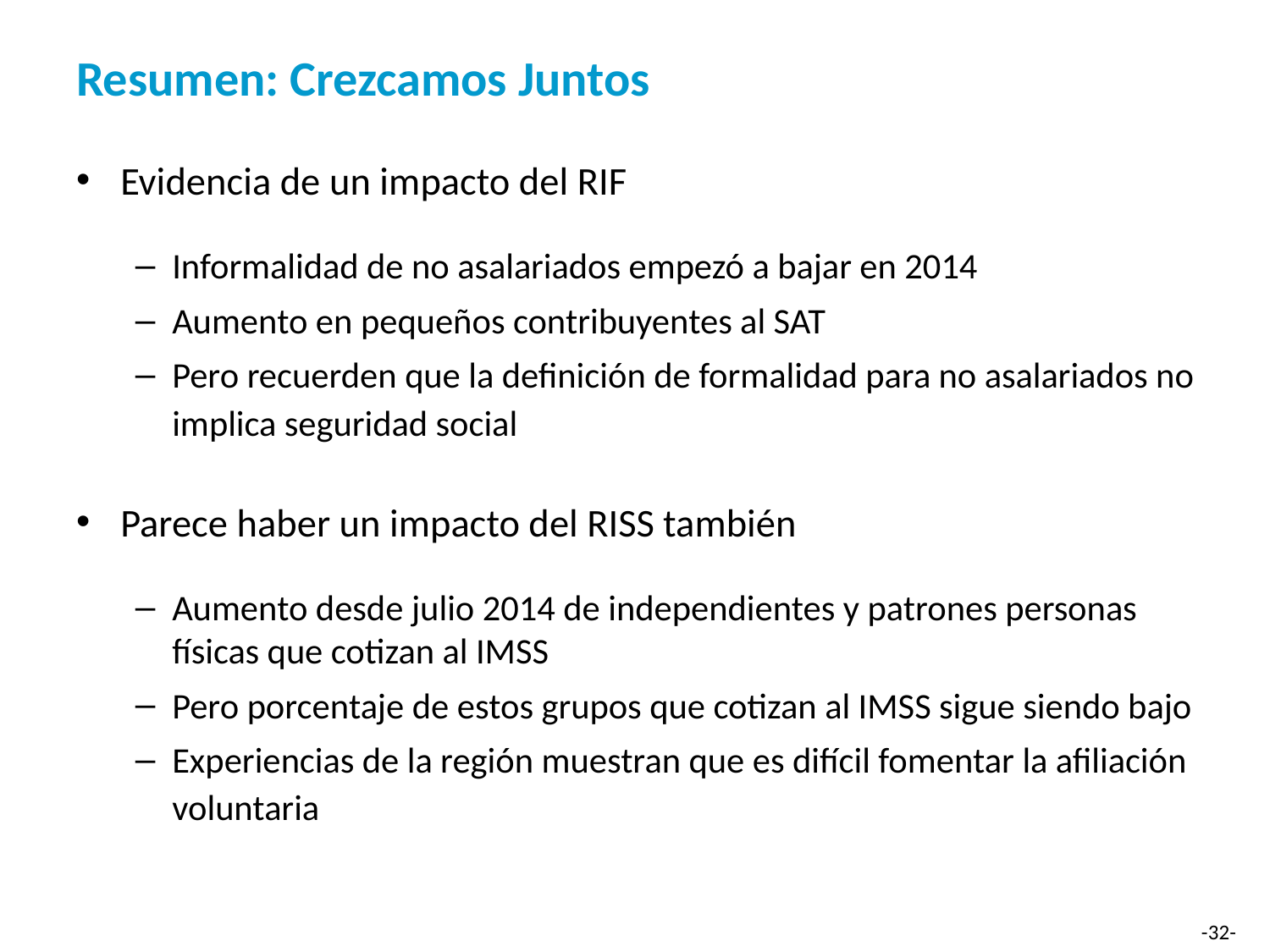

# Resumen: Crezcamos Juntos
Evidencia de un impacto del RIF

Informalidad de no asalariados empezó a bajar en 2014
Aumento en pequeños contribuyentes al SAT
Pero recuerden que la definición de formalidad para no asalariados no implica seguridad social

Parece haber un impacto del RISS también

Aumento desde julio 2014 de independientes y patrones personas físicas que cotizan al IMSS
Pero porcentaje de estos grupos que cotizan al IMSS sigue siendo bajo
Experiencias de la región muestran que es difícil fomentar la afiliación voluntaria

-32-